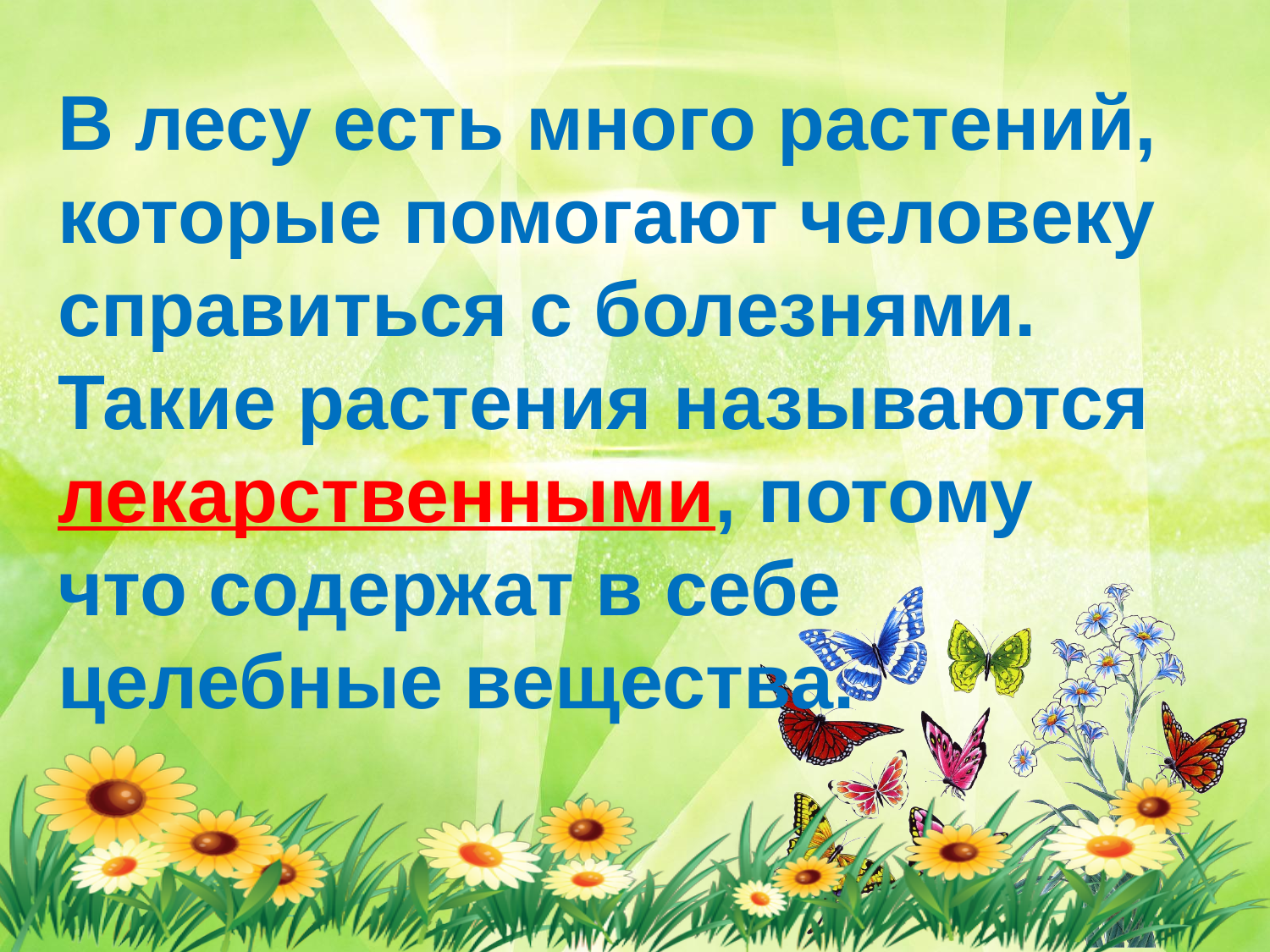

В лесу есть много растений, которые помогают человеку справиться с болезнями. Такие растения называются лекарственными, потому что содержат в себе целебные вещества.